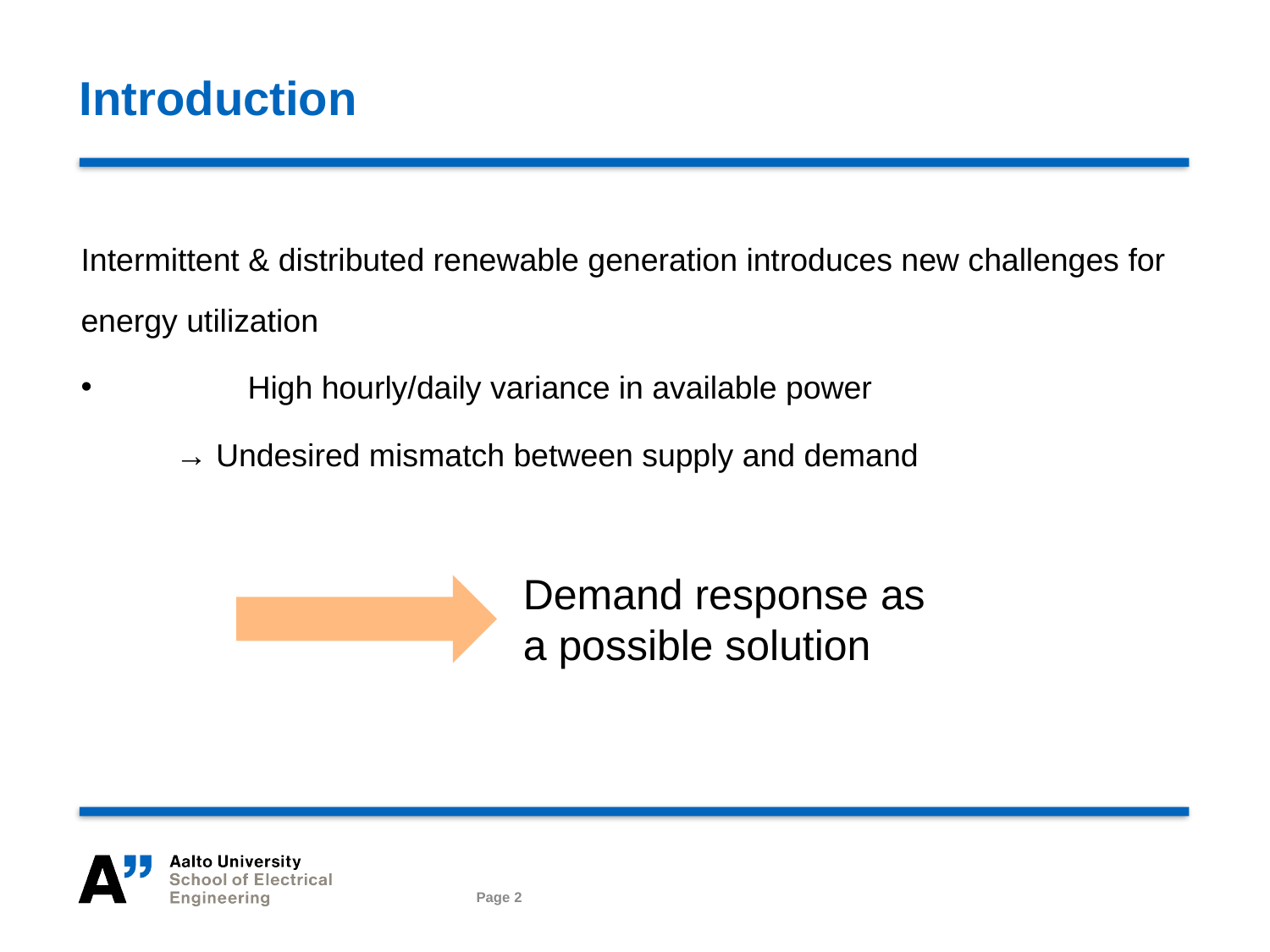

# Introduction

Intermittent & distributed renewable generation introduces new challenges for energy utilization
	High hourly/daily variance in available power
→ Undesired mismatch between supply and demand

Demand response as a possible solution

07.02.2018
Page 2